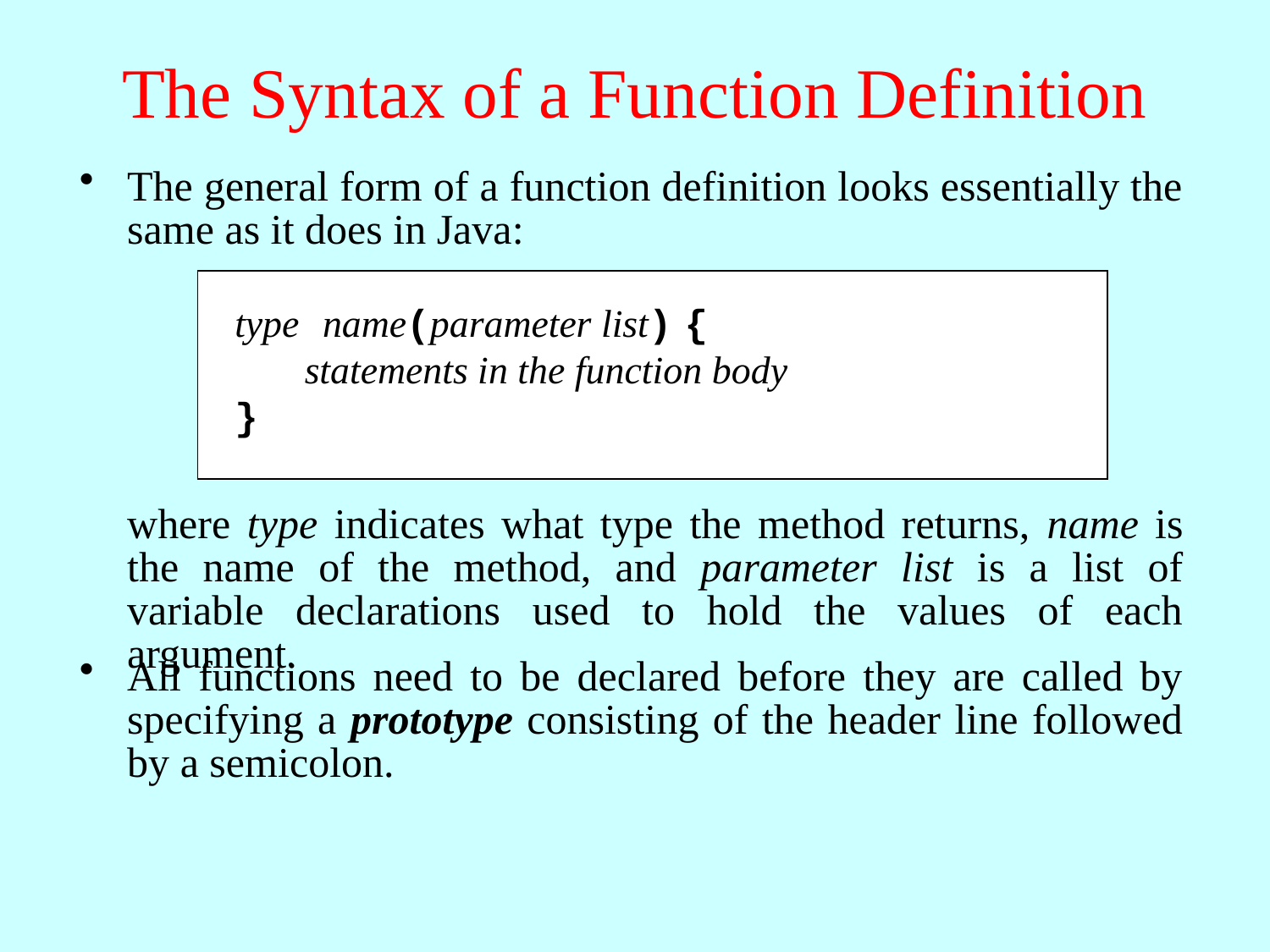

# The Syntax of a Function Definition
The general form of a function definition looks essentially the same as it does in Java:

type name(parameter list) {
   statements in the function body
}
where type indicates what type the method returns, name is the name of the method, and parameter list is a list of variable declarations used to hold the values of each argument.
All functions need to be declared before they are called by specifying a prototype consisting of the header line followed by a semicolon.